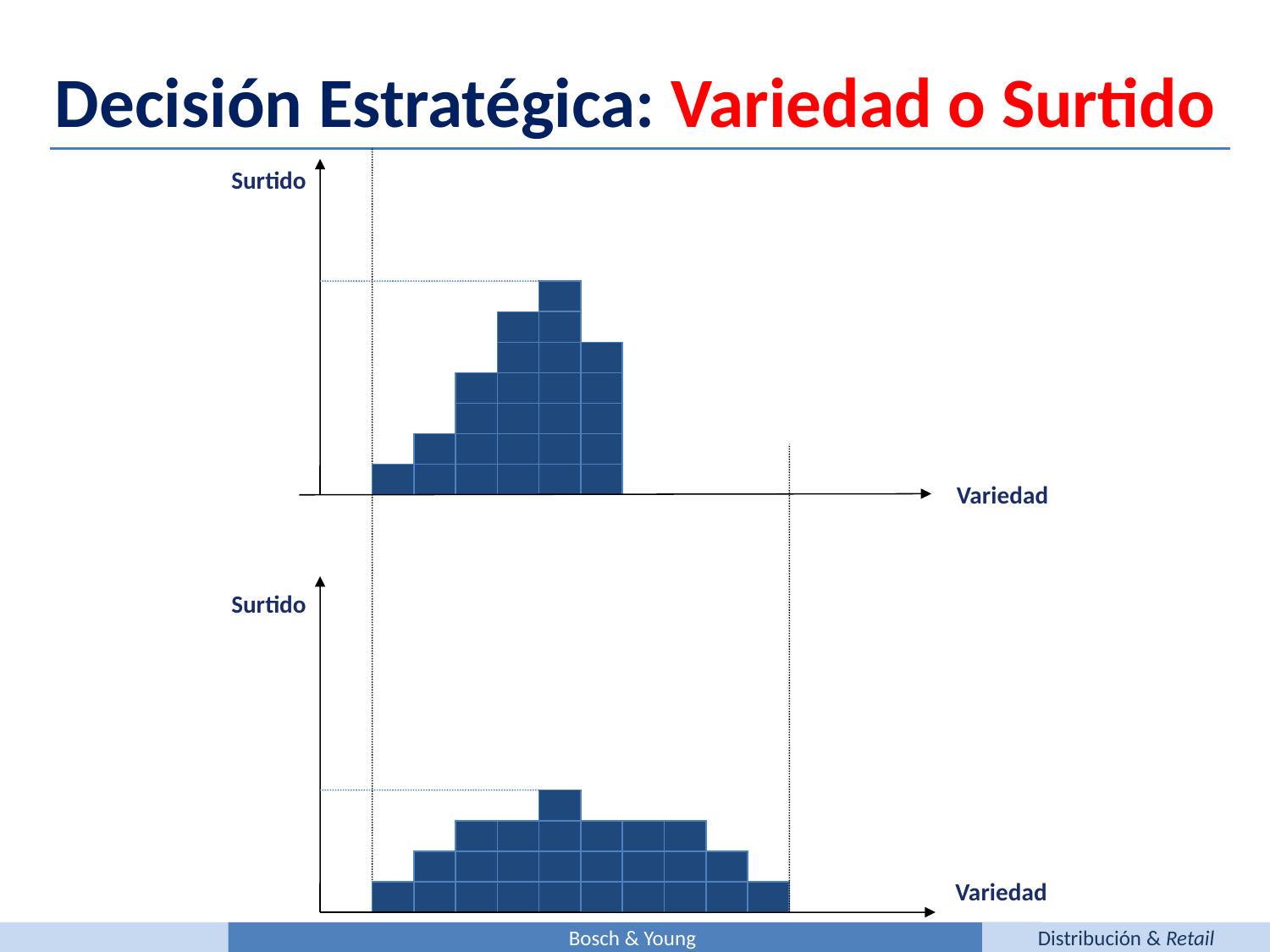

Decisión Estratégica: Variedad o Surtido

Surtido

Variedad

Surtido

Variedad

Bosch & Young
Distribución & Retail